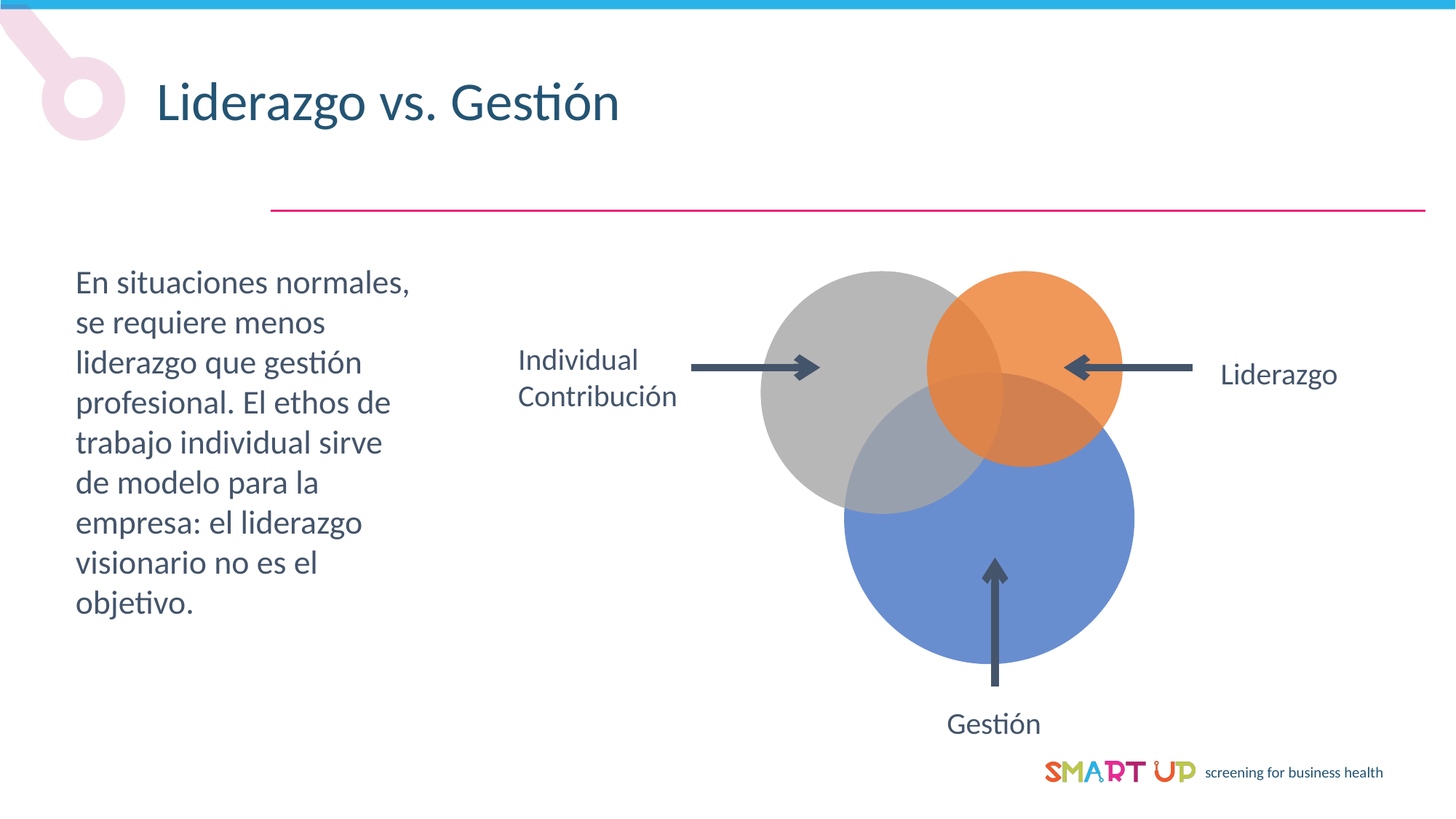

Liderazgo vs. Gestión
En situaciones normales, se requiere menos liderazgo que gestión profesional. El ethos de trabajo individual sirve de modelo para la empresa: el liderazgo visionario no es el objetivo.

Individual
Contribución
Liderazgo

Gestión